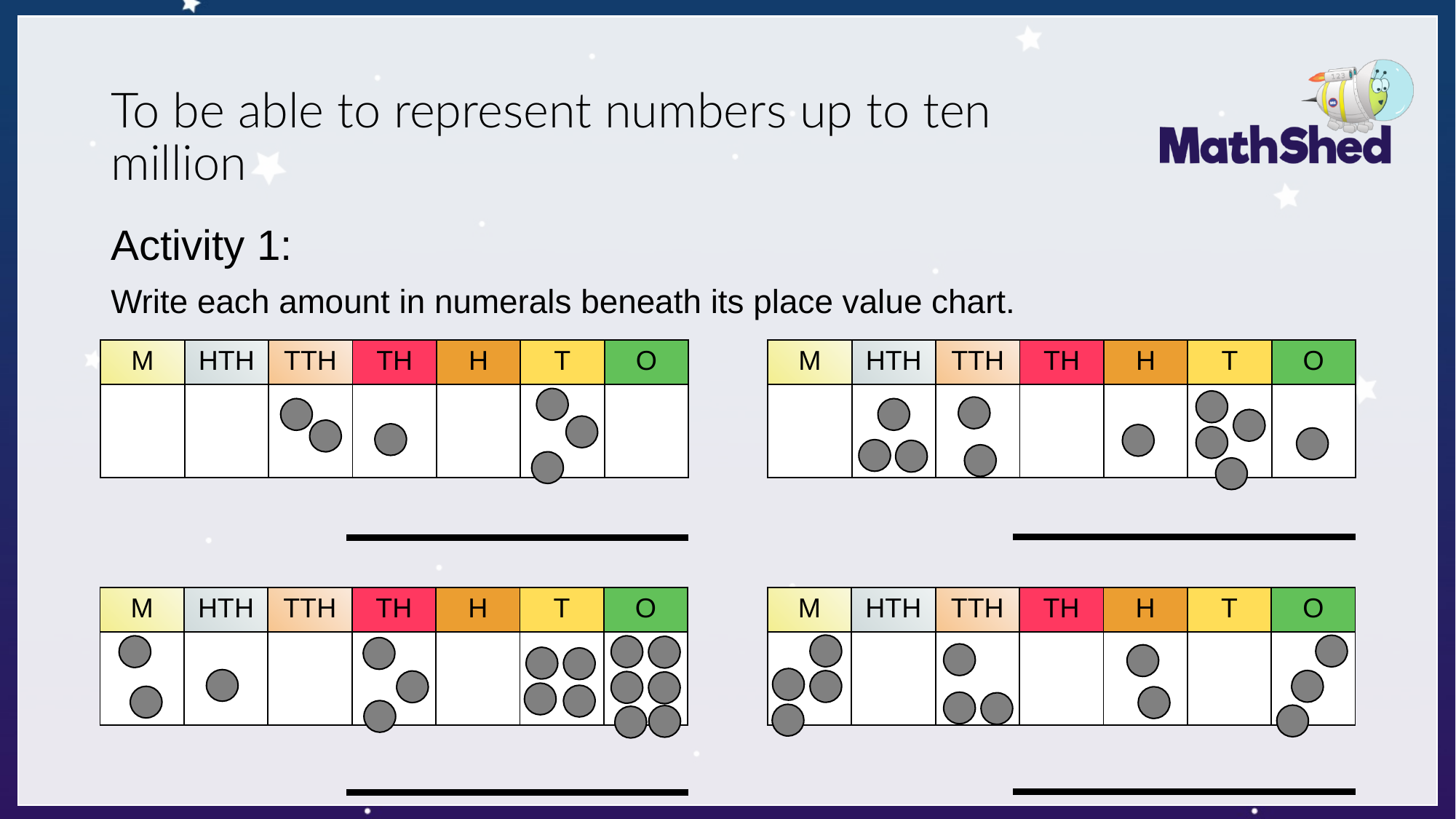

# To be able to represent numbers up to ten million
Activity 1:
Write each amount in numerals beneath its place value chart.

| M | HTH | TTH | TH | H | T | O |
| --- | --- | --- | --- | --- | --- | --- |
|  |  |  |  |  |  |  |
| M | HTH | TTH | TH | H | T | O |
| --- | --- | --- | --- | --- | --- | --- |
|  |  |  |  |  |  |  |

| M | HTH | TTH | TH | H | T | O |
| --- | --- | --- | --- | --- | --- | --- |
|  |  |  |  |  |  |  |
| M | HTH | TTH | TH | H | T | O |
| --- | --- | --- | --- | --- | --- | --- |
|  |  |  |  |  |  |  |